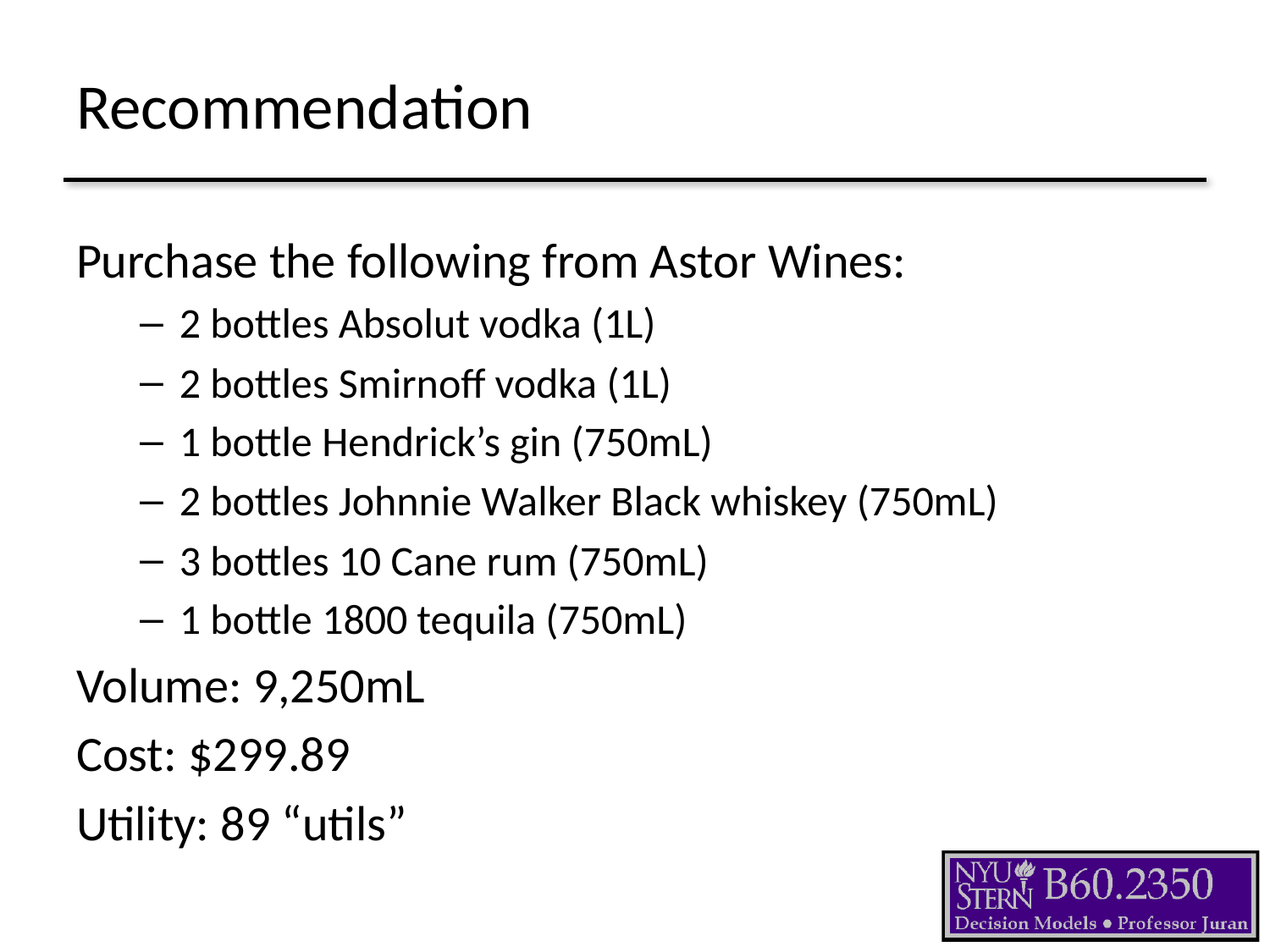

# Recommendation
Purchase the following from Astor Wines:
2 bottles Absolut vodka (1L)
2 bottles Smirnoff vodka (1L)
1 bottle Hendrick’s gin (750mL)
2 bottles Johnnie Walker Black whiskey (750mL)
3 bottles 10 Cane rum (750mL)
1 bottle 1800 tequila (750mL)
Volume: 9,250mL
Cost: $299.89
Utility: 89 “utils”